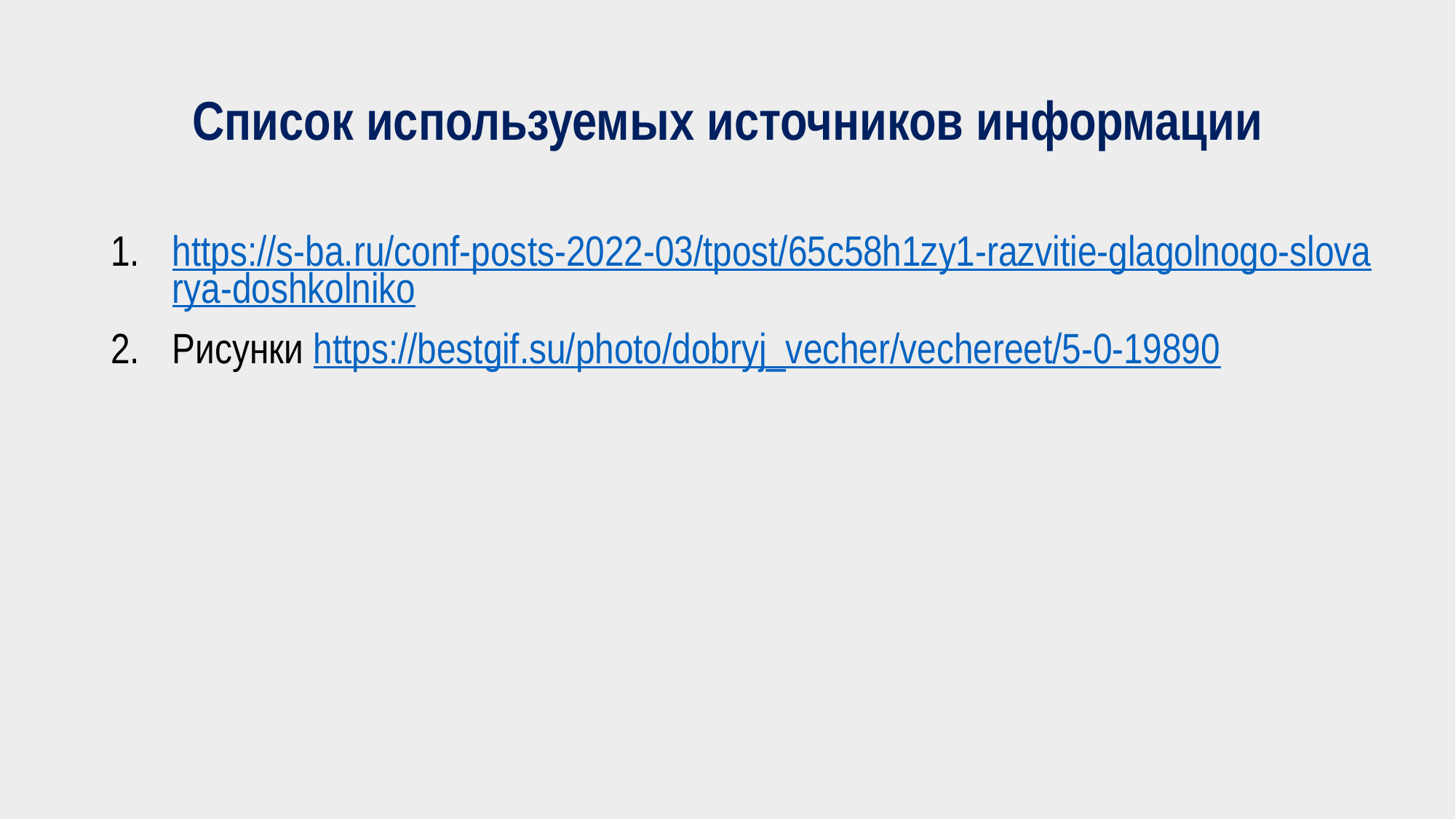

# Список используемых источников информации
https://s-ba.ru/conf-posts-2022-03/tpost/65c58h1zy1-razvitie-glagolnogo-slovarya-doshkolniko
Рисунки https://bestgif.su/photo/dobryj_vecher/vechereet/5-0-19890